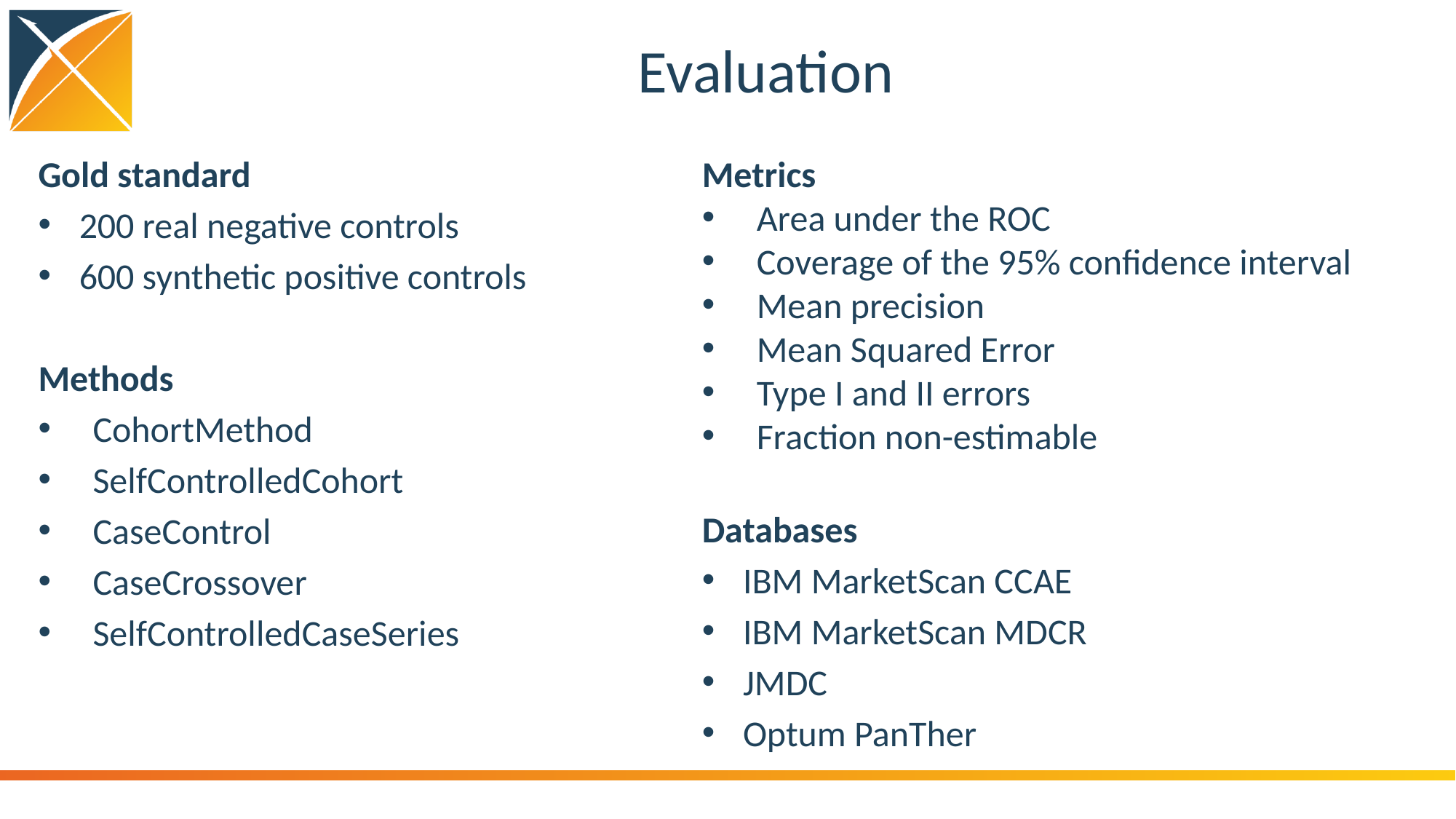

# Evaluation
Gold standard
200 real negative controls
600 synthetic positive controls

Methods
CohortMethod
SelfControlledCohort
CaseControl
CaseCrossover
SelfControlledCaseSeries

Metrics
Area under the ROC
Coverage of the 95% confidence interval
Mean precision
Mean Squared Error
Type I and II errors
Fraction non-estimable

Databases
IBM MarketScan CCAE
IBM MarketScan MDCR
JMDC
Optum PanTher